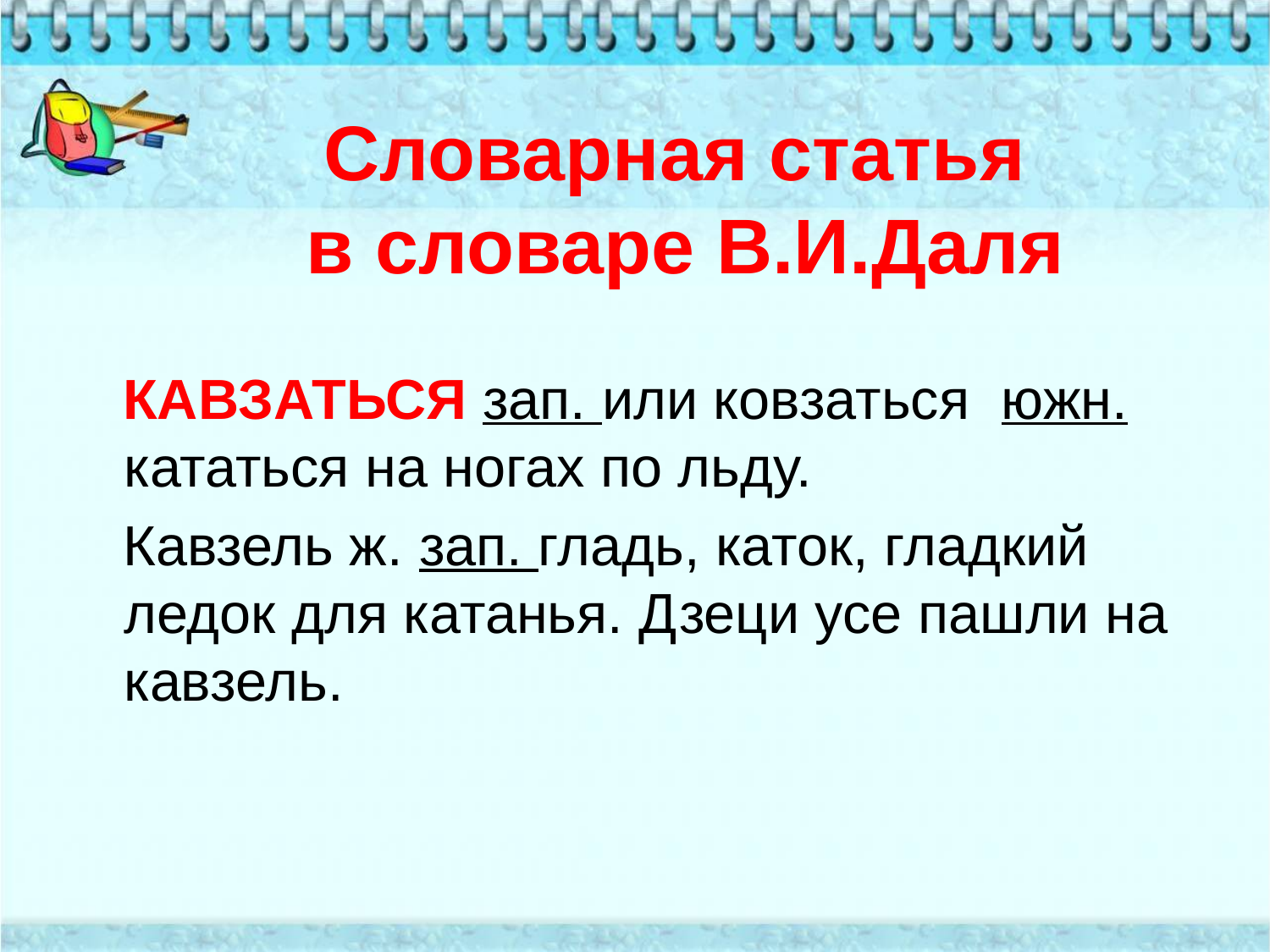

# Словарная статья в словаре В.И.Даля
   КАВЗАТЬСЯ зап. или ковзаться  южн. кататься на ногах по льду.
   Кавзель ж. зап. гладь, каток, гладкий ледок для катанья. Дзеци усе пашли на кавзель.